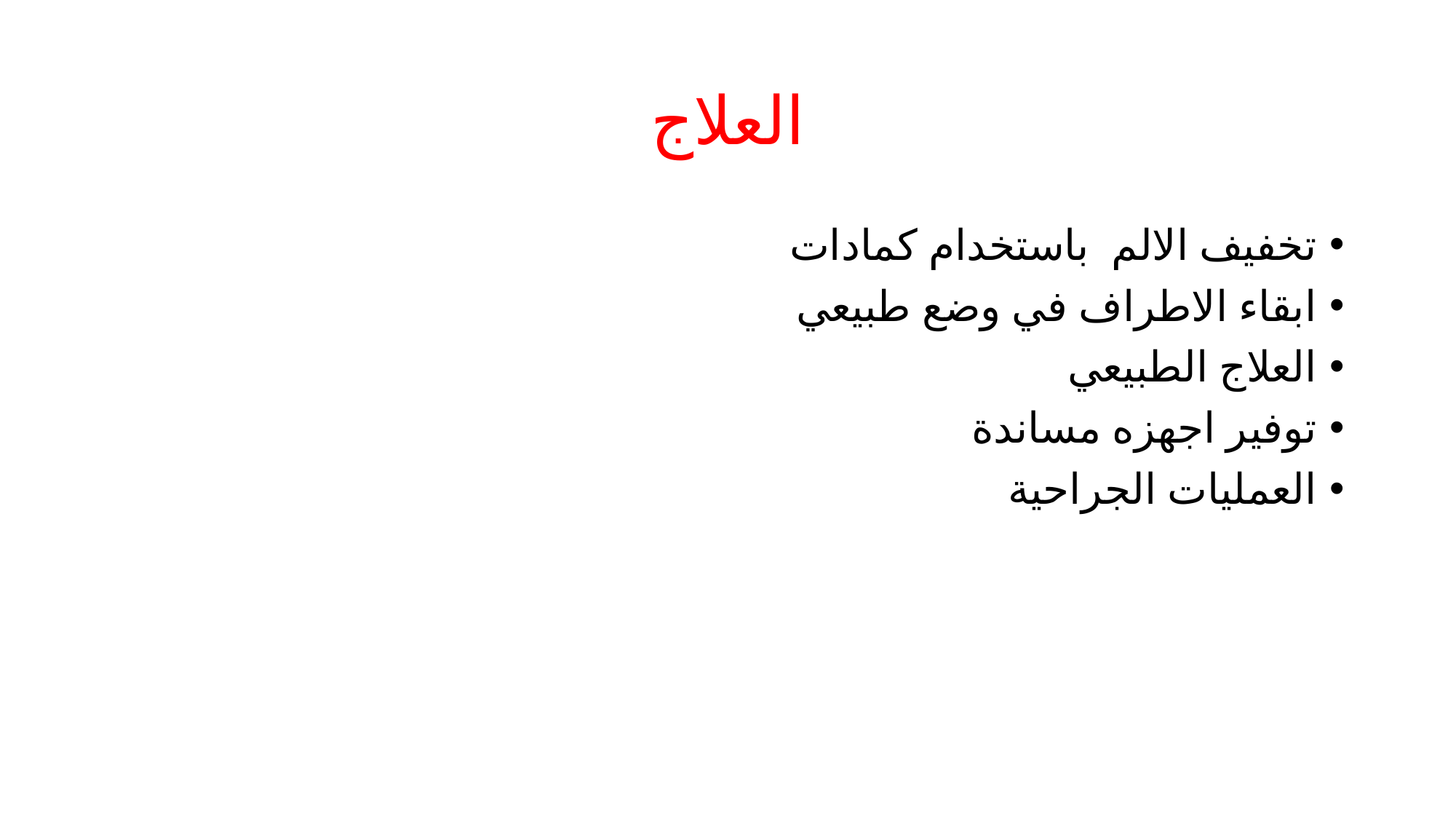

# العلاج
تخفيف الالم  باستخدام كمادات
ابقاء الاطراف في وضع طبيعي
العلاج الطبيعي
توفير اجهزه مساندة
العمليات الجراحية